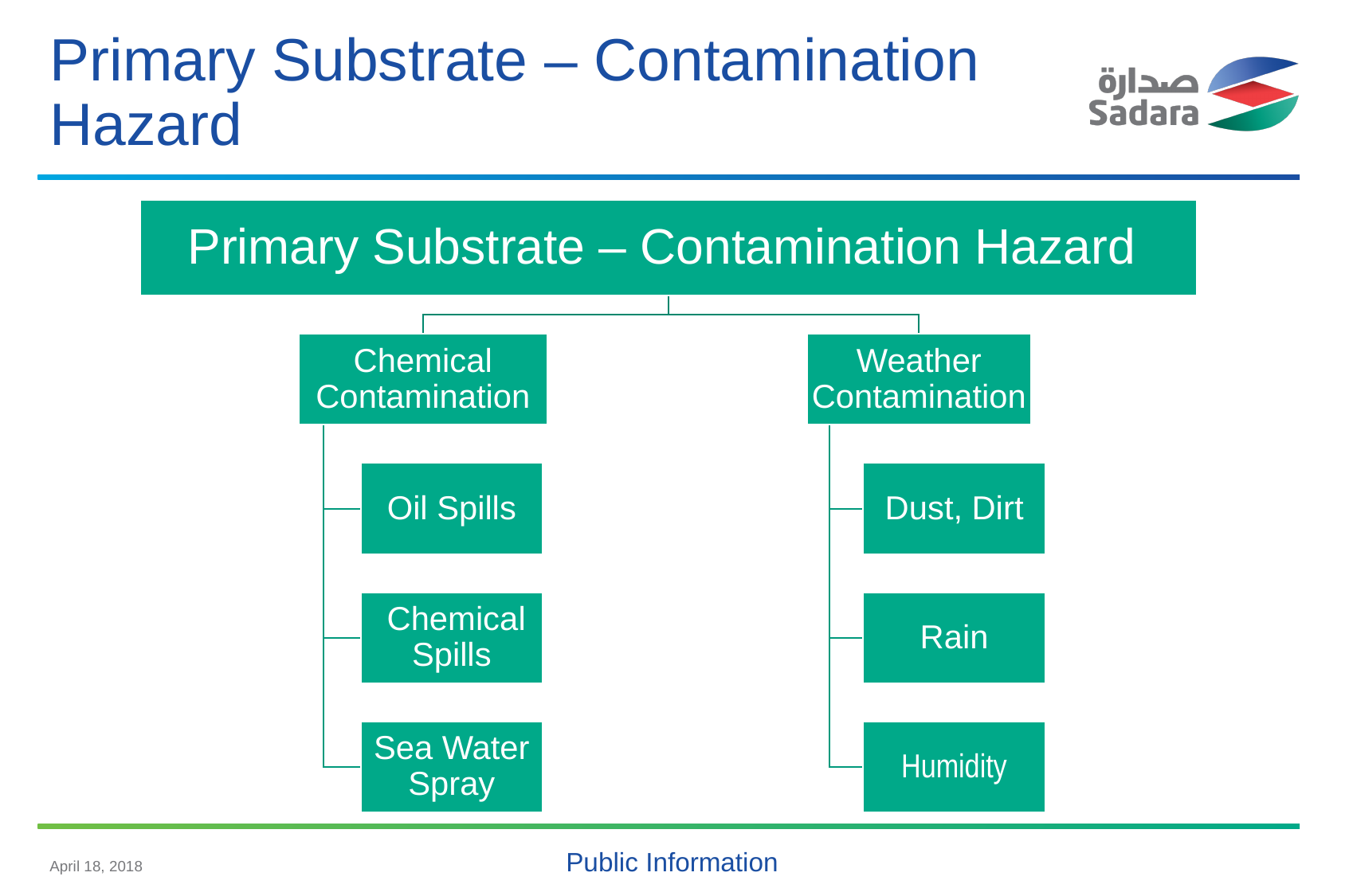

# Primary Substrate – Contamination Hazard
Primary Substrate – Contamination Hazard
Chemical Contamination
Oil Spills
 Chemical Spills
Sea Water Spray
Weather Contamination
Dust, Dirt
Rain
Humidity
April 18, 2018